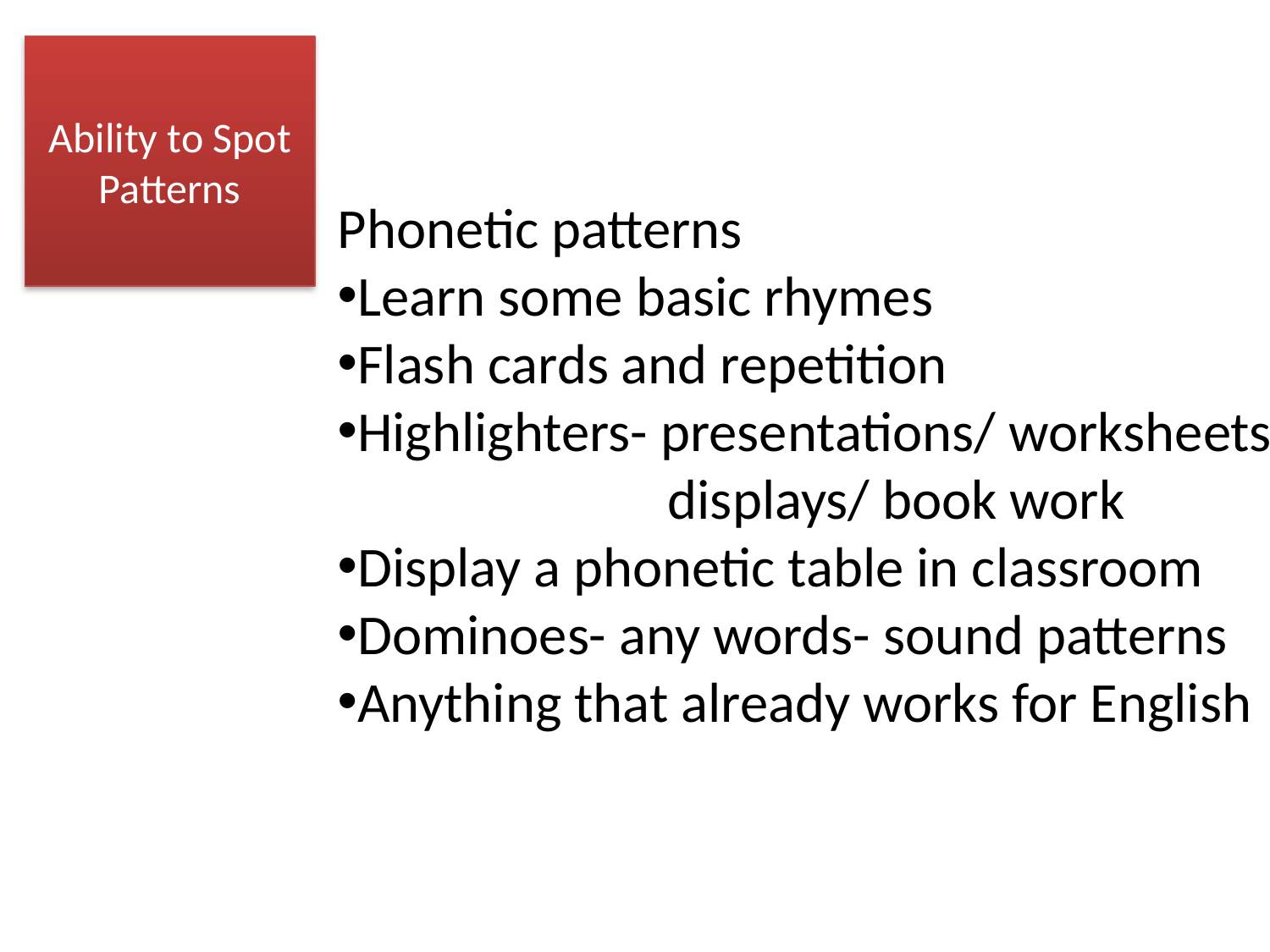

Ability to Spot Patterns
Phonetic patterns
Learn some basic rhymes
Flash cards and repetition
Highlighters- presentations/ worksheets
                          displays/ book work
Display a phonetic table in classroom
Dominoes- any words- sound patterns
Anything that already works for English